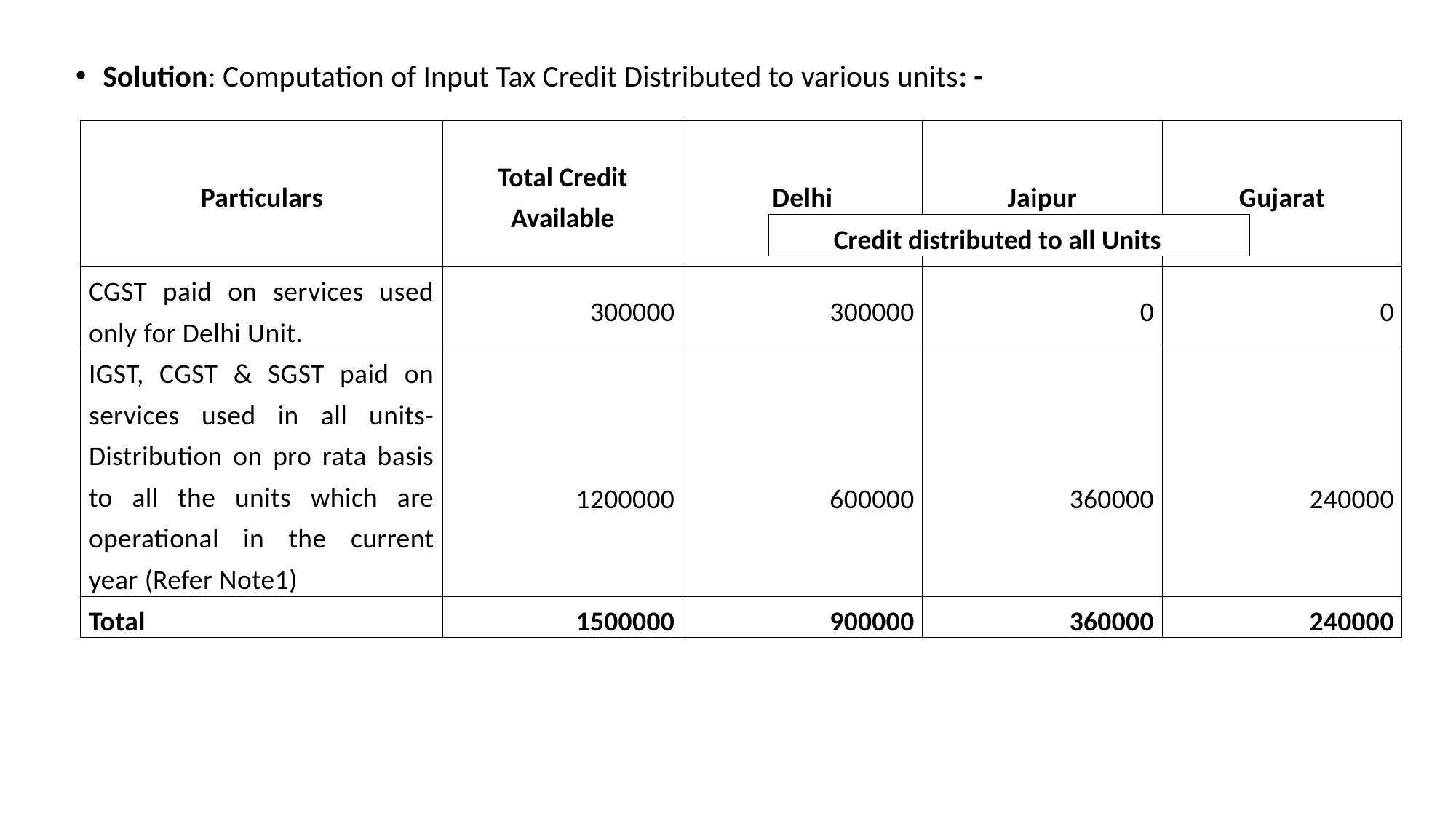

Solution: Computation of Input Tax Credit Distributed to various units: -

| Particulars | Total Credit Available | Delhi | Jaipur | Gujarat |
| --- | --- | --- | --- | --- |
| CGST paid on services used only for Delhi Unit. | 300000 | 300000 | 0 | 0 |
| IGST, CGST & SGST paid on services used in all units- Distribution on pro rata basis to all the units which are operational in the current year (Refer Note1) | 1200000 | 600000 | 360000 | 240000 |
| Total | 1500000 | 900000 | 360000 | 240000 |
Credit distributed to all Units